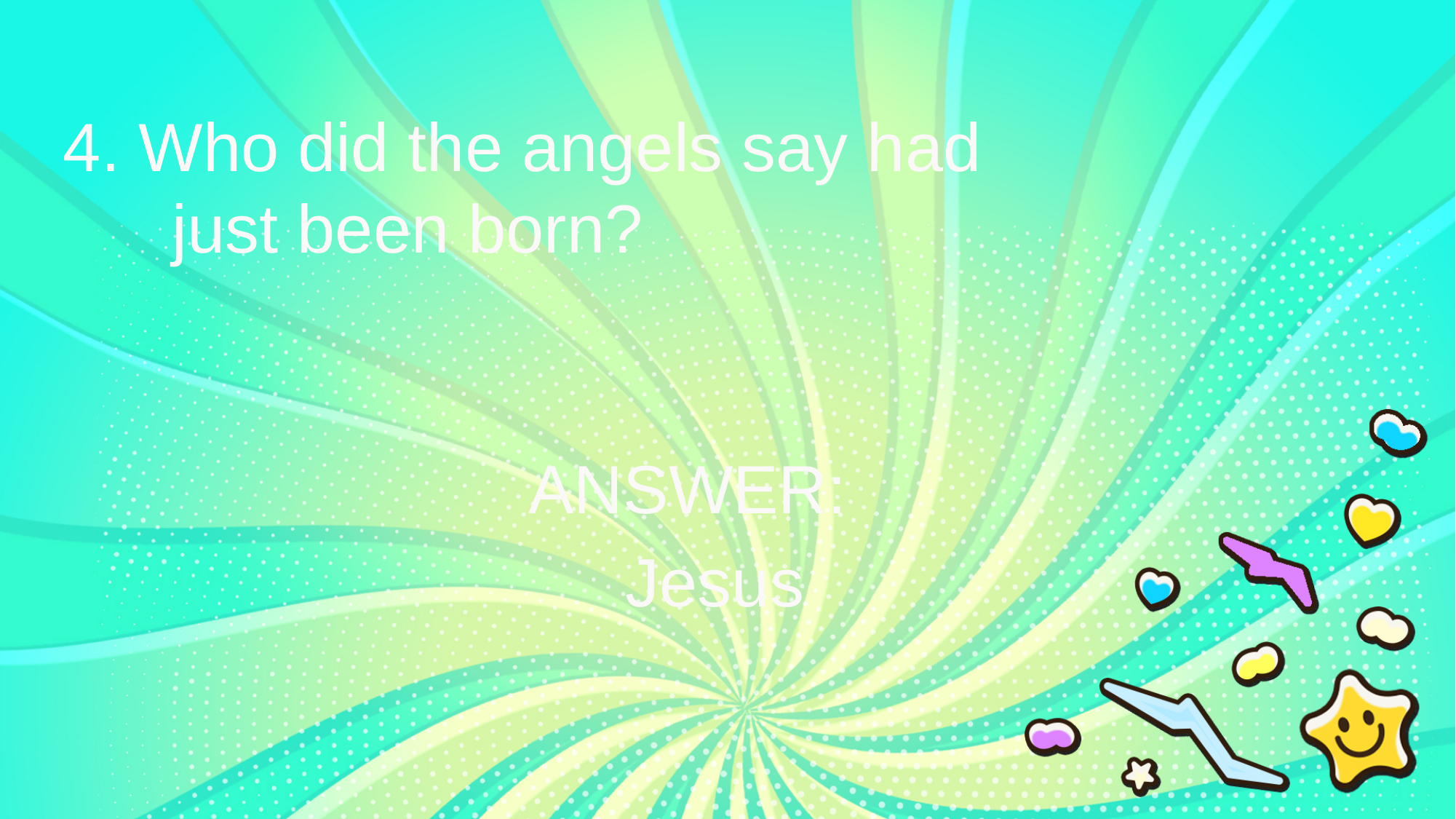

4. Who did the angels say had
	just been born?
ANSWER:
Jesus